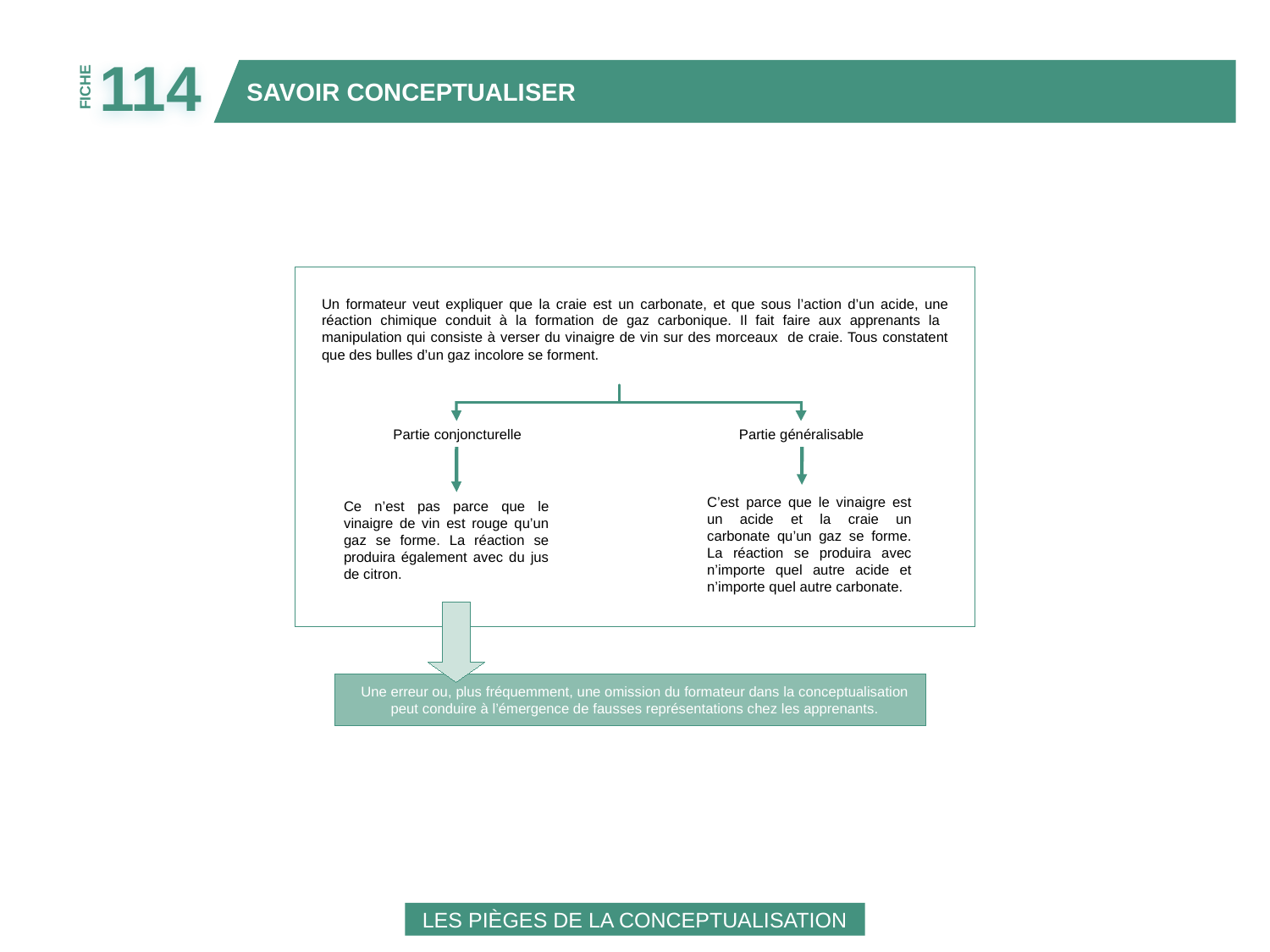

114

SAVOIR CONCEPTUALISER
FICHE

Un formateur veut expliquer que la craie est un carbonate, et que sous l’action d’un acide, une réaction chimique conduit à la formation de gaz carbonique. Il fait faire aux apprenants la  manipulation qui consiste à verser du vinaigre de vin sur des morceaux  de craie. Tous constatent que des bulles d’un gaz incolore se forment.

Partie conjoncturelle
Partie généralisable

C’est parce que le vinaigre est un acide et la craie un carbonate qu’un gaz se forme. La réaction se produira avec n’importe quel autre acide et n’importe quel autre carbonate.
Ce n’est pas parce que le vinaigre de vin est rouge qu’un gaz se forme. La réaction se produira également avec du jus de citron.

Une erreur ou, plus fréquemment, une omission du formateur dans la conceptualisation
peut conduire à l’émergence de fausses représentations chez les apprenants.
LES PIÈGES DE LA CONCEPTUALISATION